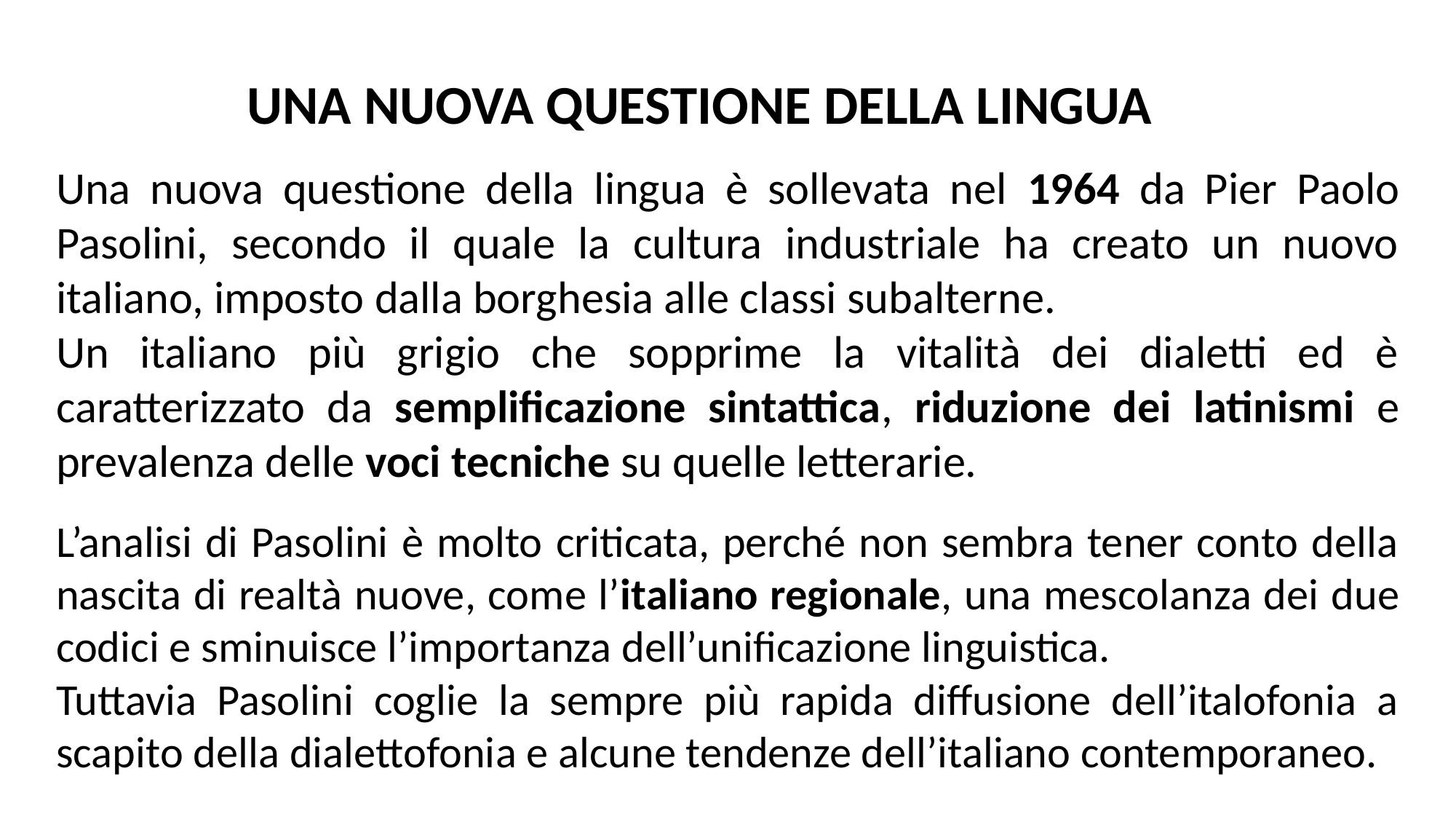

UNA NUOVA QUESTIONE DELLA LINGUA
Una nuova questione della lingua è sollevata nel 1964 da Pier Paolo Pasolini, secondo il quale la cultura industriale ha creato un nuovo italiano, imposto dalla borghesia alle classi subalterne.
Un italiano più grigio che sopprime la vitalità dei dialetti ed è caratterizzato da semplificazione sintattica, riduzione dei latinismi e prevalenza delle voci tecniche su quelle letterarie.
L’analisi di Pasolini è molto criticata, perché non sembra tener conto della nascita di realtà nuove, come l’italiano regionale, una mescolanza dei due codici e sminuisce l’importanza dell’unificazione linguistica.
Tuttavia Pasolini coglie la sempre più rapida diffusione dell’italofonia a scapito della dialettofonia e alcune tendenze dell’italiano contemporaneo.